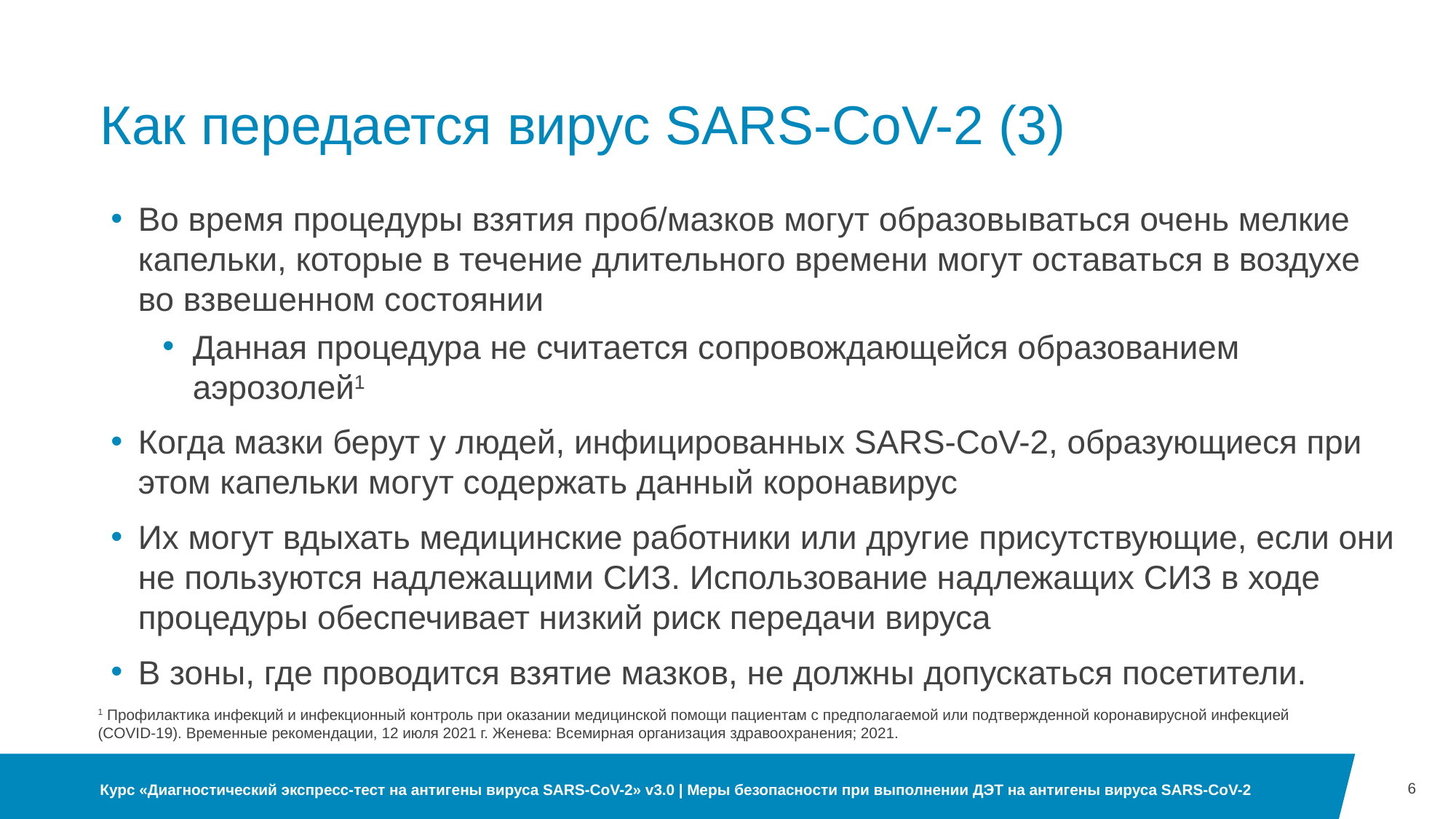

# Как передается вирус SARS-CoV-2 (3)
Во время процедуры взятия проб/мазков могут образовываться очень мелкие капельки, которые в течение длительного времени могут оставаться в воздухе во взвешенном состоянии
Данная процедура не считается сопровождающейся образованием аэрозолей1
Когда мазки берут у людей, инфицированных SARS-CoV-2, образующиеся при этом капельки могут содержать данный коронавирус
Их могут вдыхать медицинские работники или другие присутствующие, если они не пользуются надлежащими СИЗ. Использование надлежащих СИЗ в ходе процедуры обеспечивает низкий риск передачи вируса
В зоны, где проводится взятие мазков, не должны допускаться посетители.

1 Профилактика инфекций и инфекционный контроль при оказании медицинской помощи пациентам с предполагаемой или подтвержденной коронавирусной инфекцией (COVID-19). Временные рекомендации, 12 июля 2021 г. Женева: Всемирная организация здравоохранения; 2021.
6
Курс «Диагностический экспресс-тест на антигены вируса SARS-CoV-2» v3.0 | Меры безопасности при выполнении ДЭТ на антигены вируса SARS-CoV-2